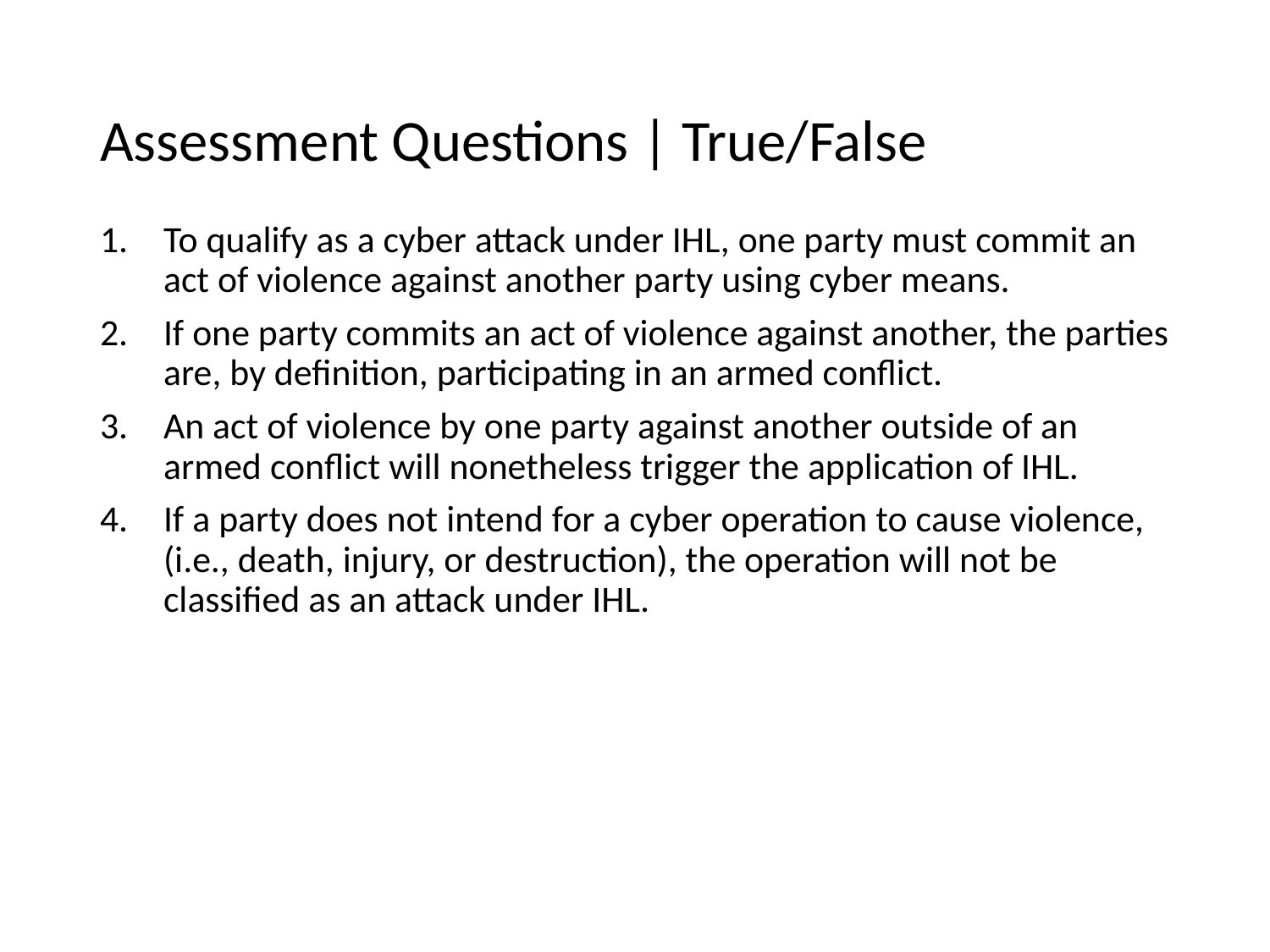

# Assessment Questions | True/False
To qualify as a cyber attack under IHL, one party must commit an act of violence against another party using cyber means.
If one party commits an act of violence against another, the parties are, by definition, participating in an armed conflict.
An act of violence by one party against another outside of an armed conflict will nonetheless trigger the application of IHL.
If a party does not intend for a cyber operation to cause violence, (i.e., death, injury, or destruction), the operation will not be classified as an attack under IHL.